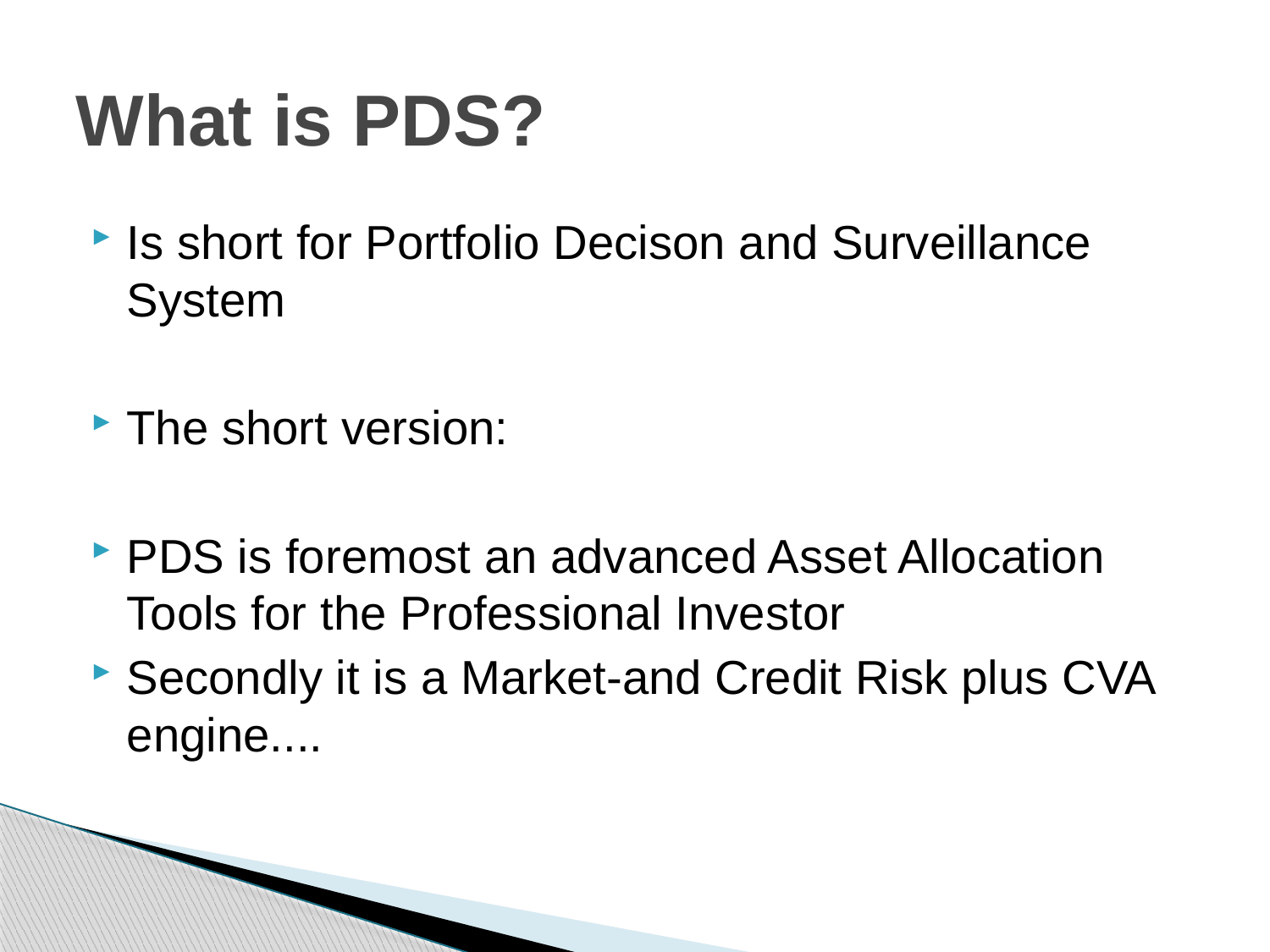

# What is PDS?
Is short for Portfolio Decison and Surveillance System

The short version:

PDS is foremost an advanced Asset Allocation Tools for the Professional Investor
Secondly it is a Market-and Credit Risk plus CVA engine....